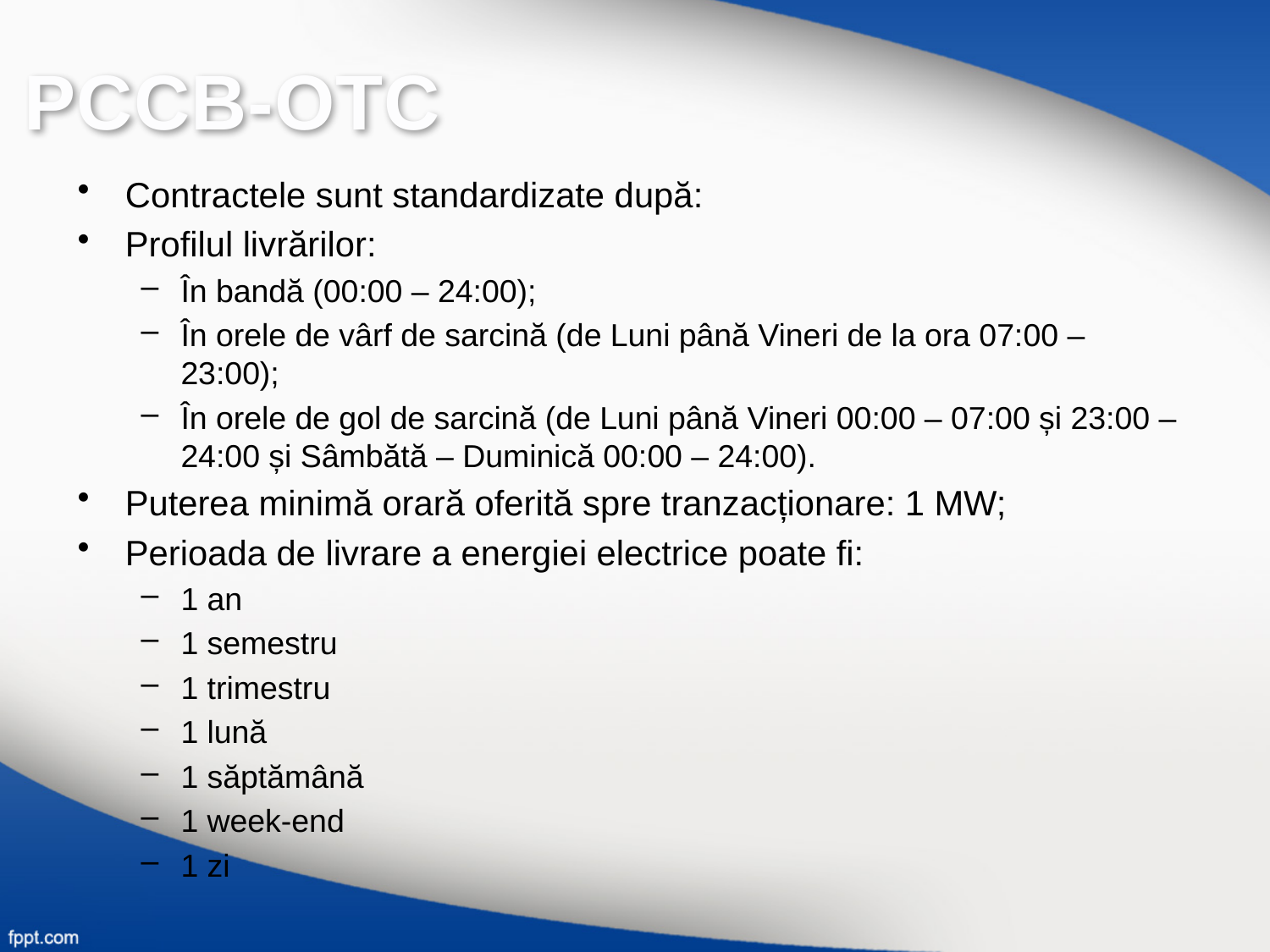

PCCB-OTC
Contractele sunt standardizate după:
Profilul livrărilor:
În bandă (00:00 – 24:00);
În orele de vârf de sarcină (de Luni până Vineri de la ora 07:00 – 23:00);
În orele de gol de sarcină (de Luni până Vineri 00:00 – 07:00 și 23:00 – 24:00 și Sâmbătă – Duminică 00:00 – 24:00).
Puterea minimă orară oferită spre tranzacționare: 1 MW;
Perioada de livrare a energiei electrice poate fi:
1 an
1 semestru
1 trimestru
1 lună
1 săptămână
1 week-end
1 zi